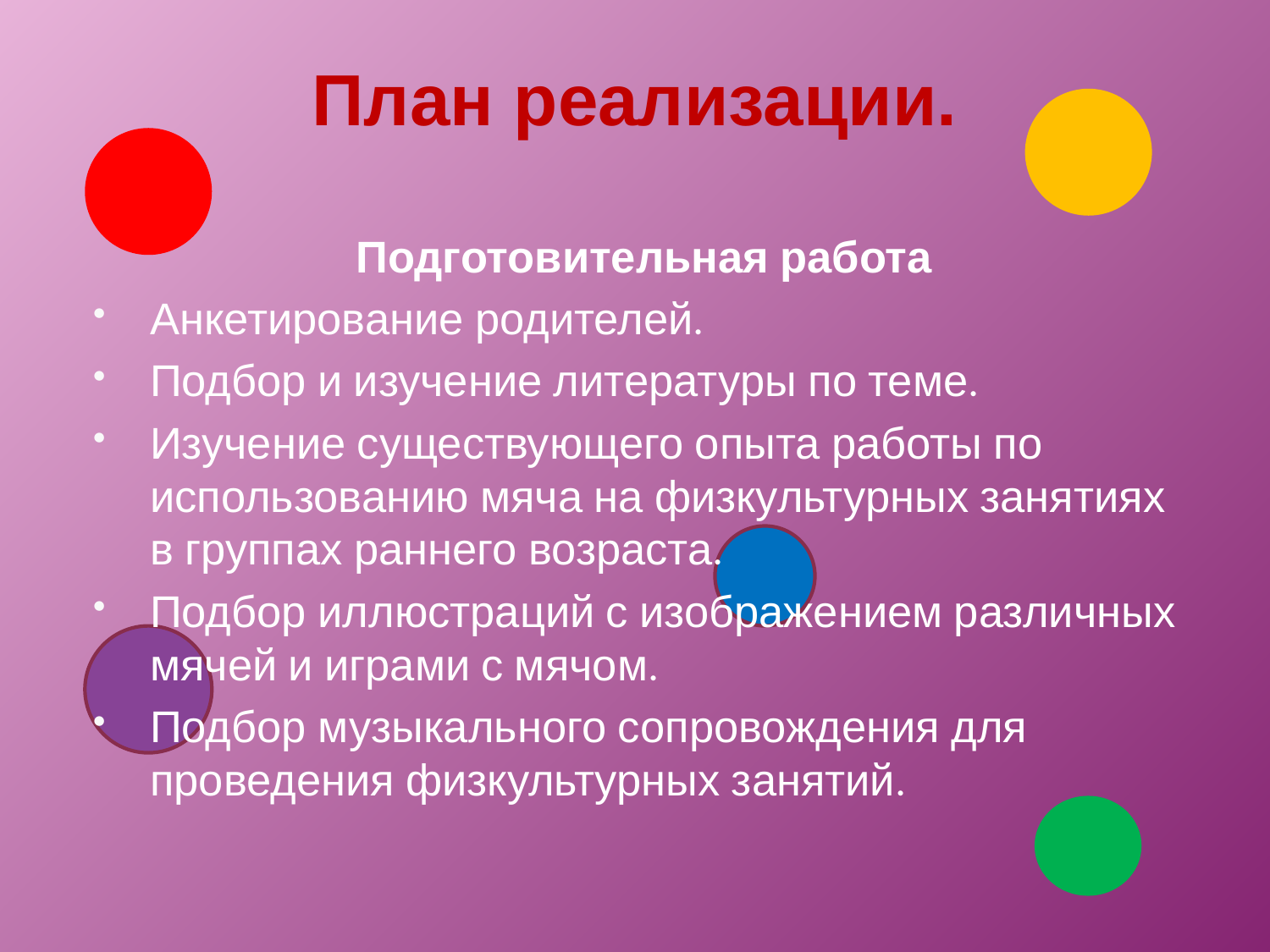

# План реализации.

Подготовительная работа
Анкетирование родителей.
Подбор и изучение литературы по теме.
Изучение существующего опыта работы по использованию мяча на физкультурных занятиях в группах раннего возраста.
Подбор иллюстраций с изображением различных мячей и играми с мячом.
Подбор музыкального сопровождения для проведения физкультурных занятий.